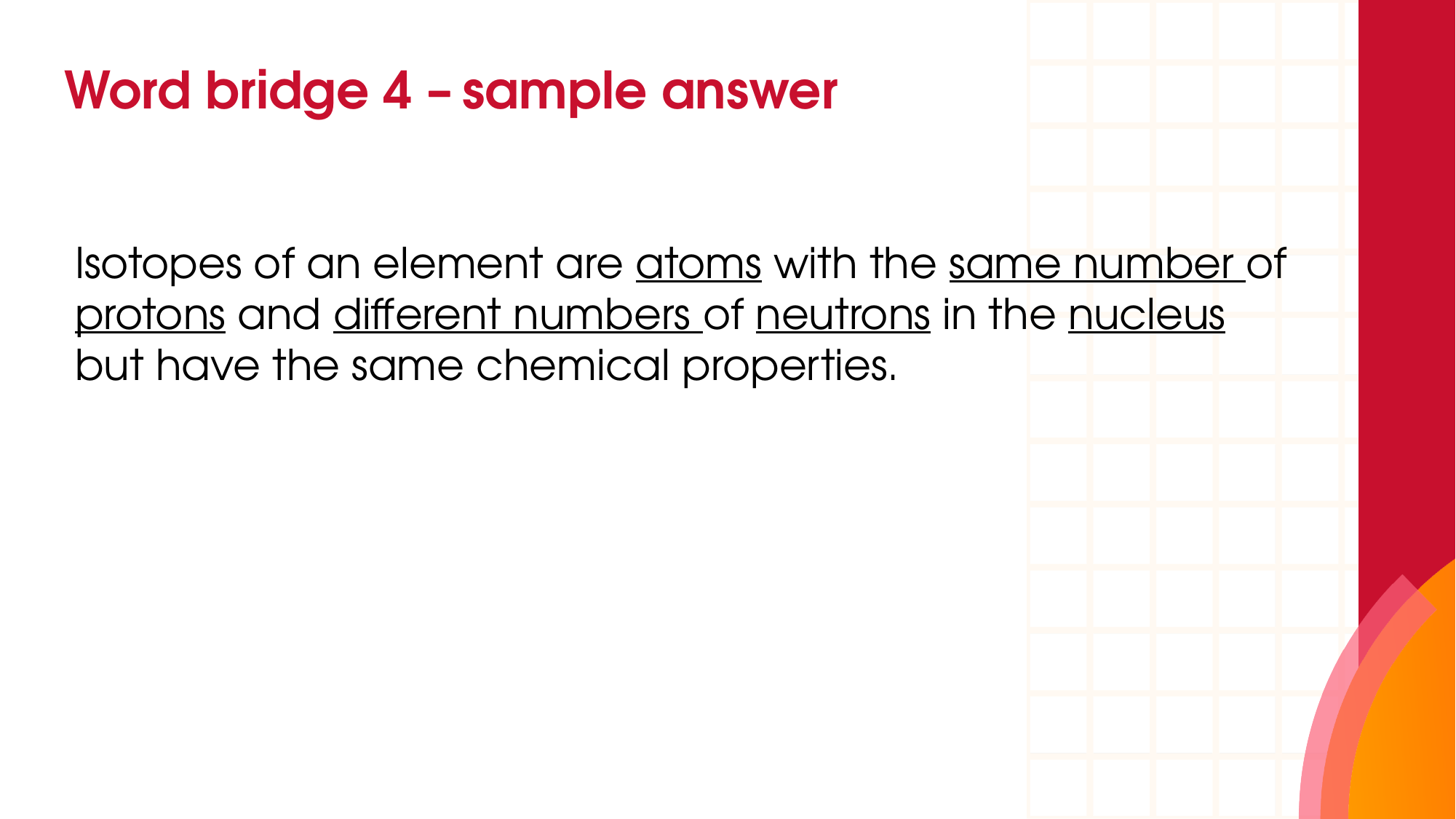

# Word bridge 4 – sample answer

Isotopes of an element are atoms with the same number of protons and different numbers of neutrons in the nucleus but have the same chemical properties.